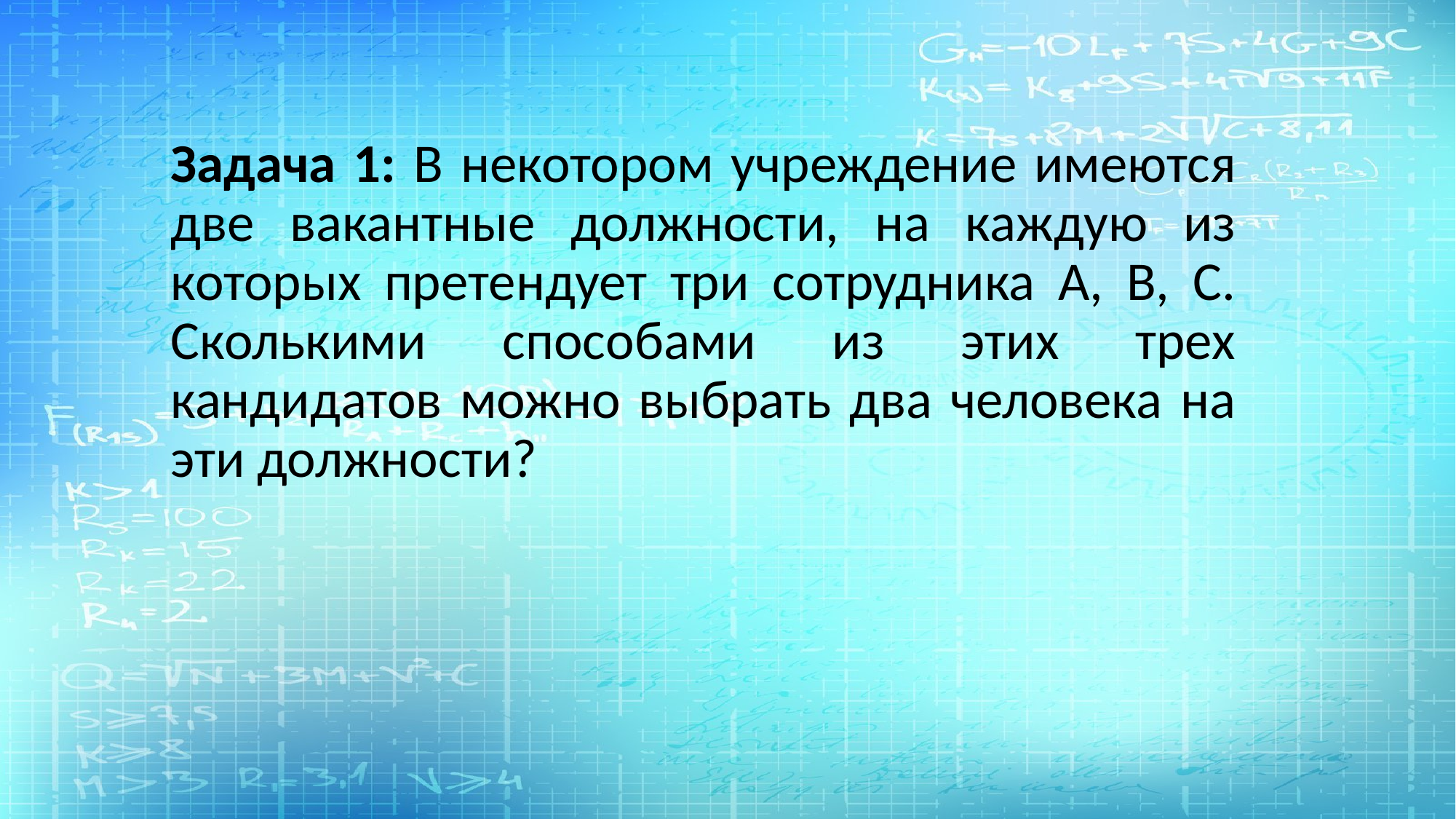

Задача 1: В некотором учреждение имеются две вакантные должности, на каждую из которых претендует три сотрудника А, В, С. Сколькими способами из этих трех кандидатов можно выбрать два человека на эти должности?